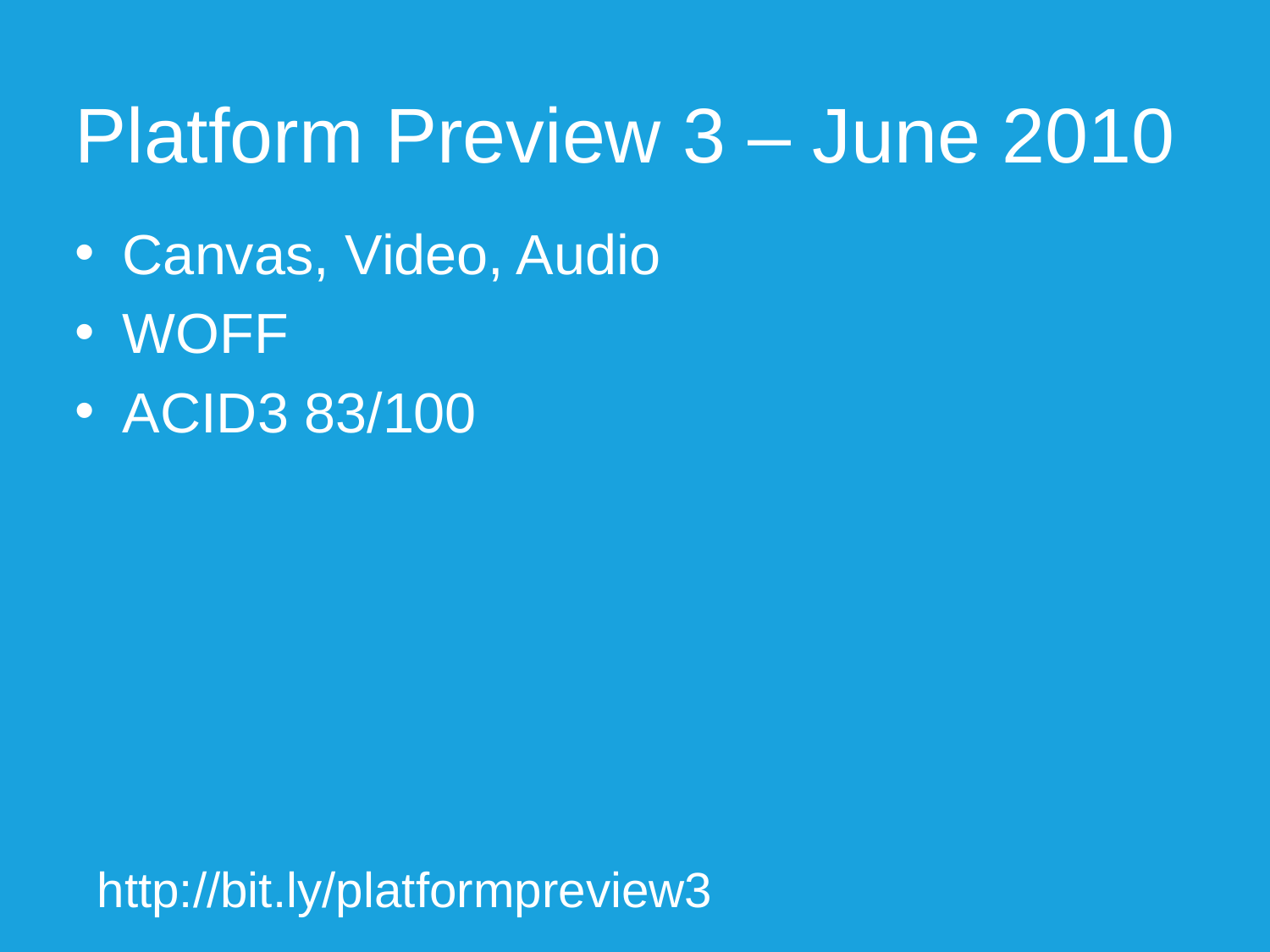

# Platform Preview 3 – June 2010
Canvas, Video, Audio
WOFF
ACID3 83/100
http://bit.ly/platformpreview3